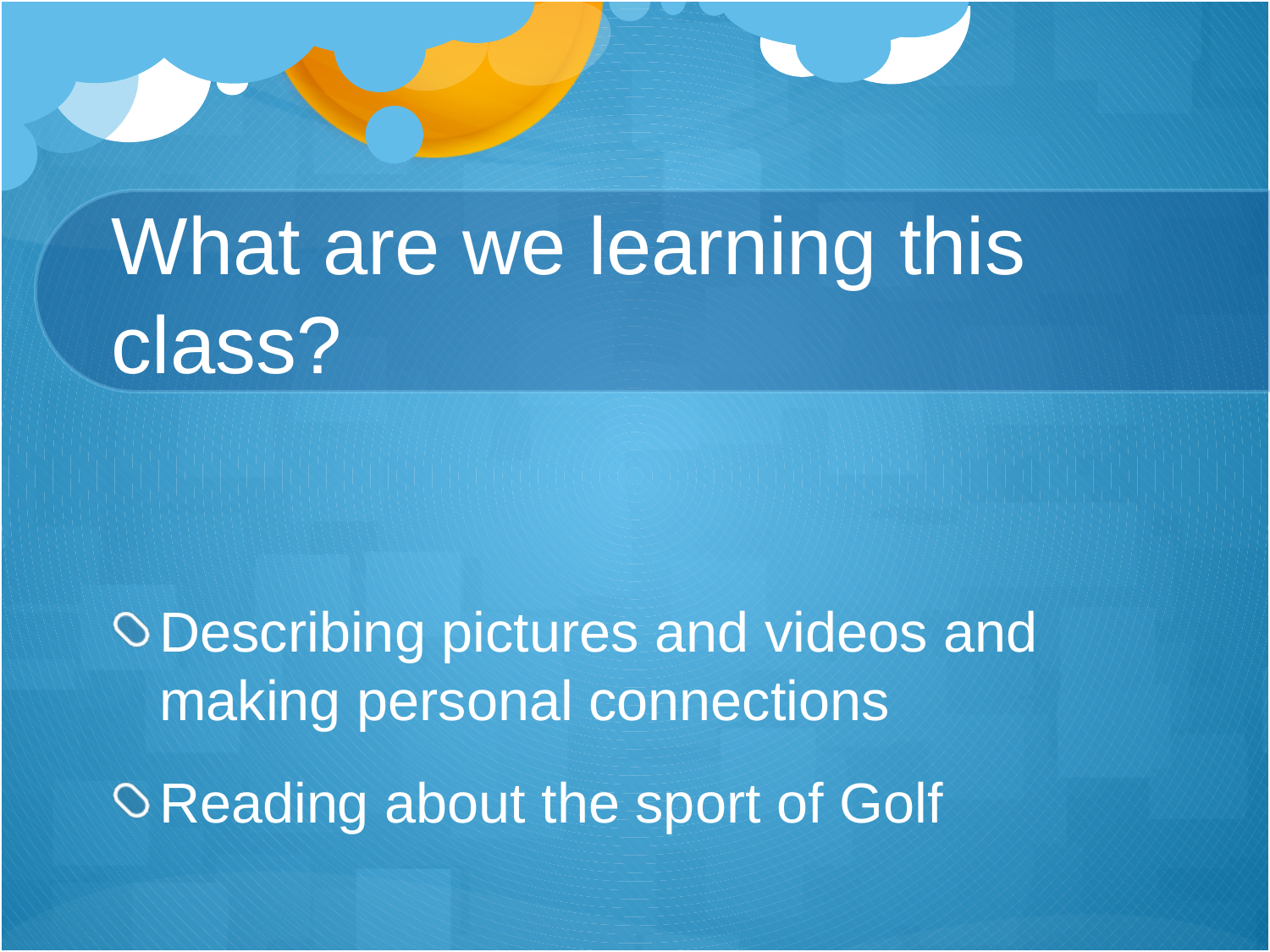

Describing pictures and videos and making personal connections
Reading about the sport of Golf
# What are we learning this class?